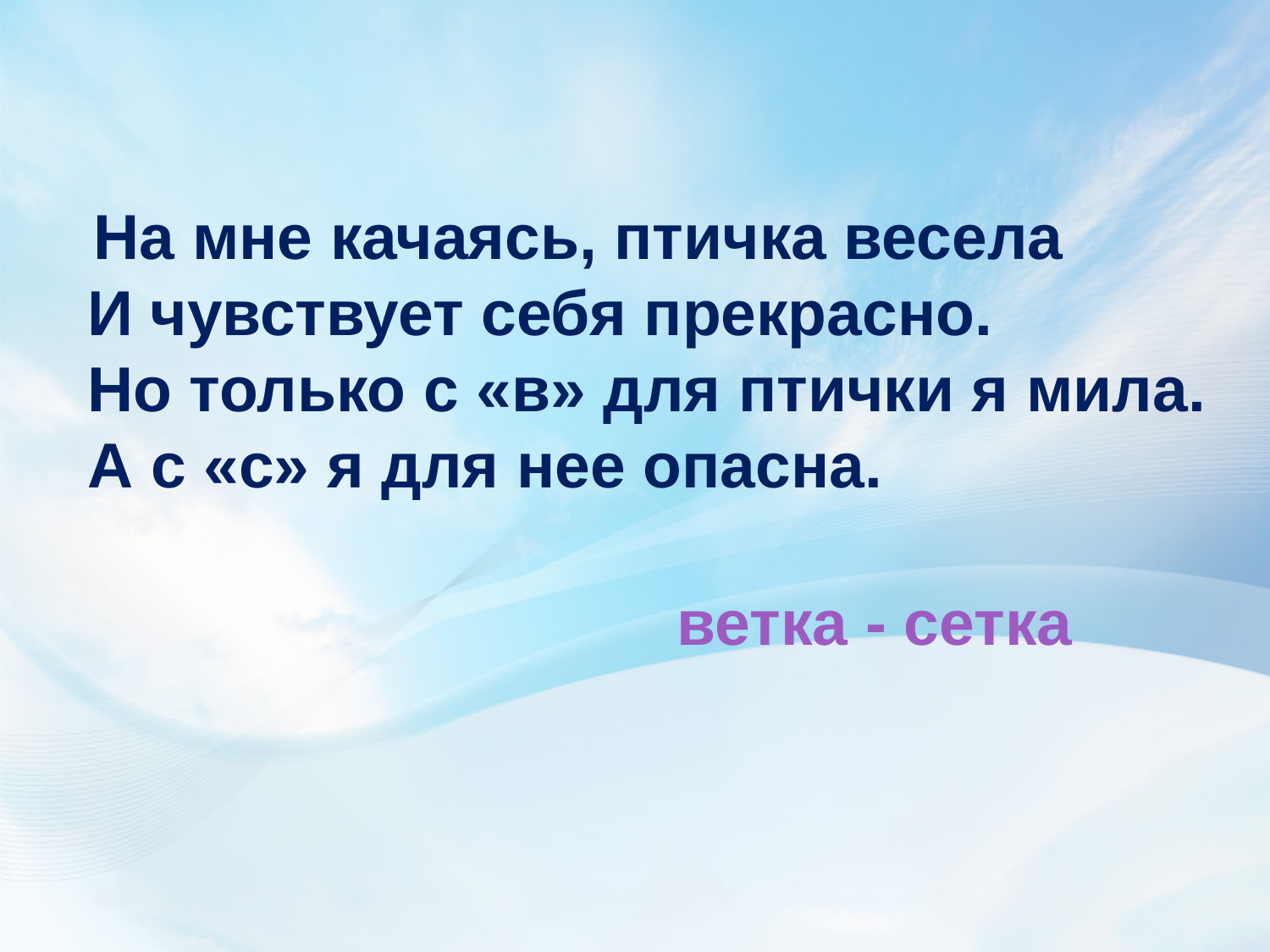

На мне качаясь, птичка весела
  И чувствует себя прекрасно.
  Но только с «в» для птички я мила.
  А с «с» я для нее опасна.
ветка - сетка